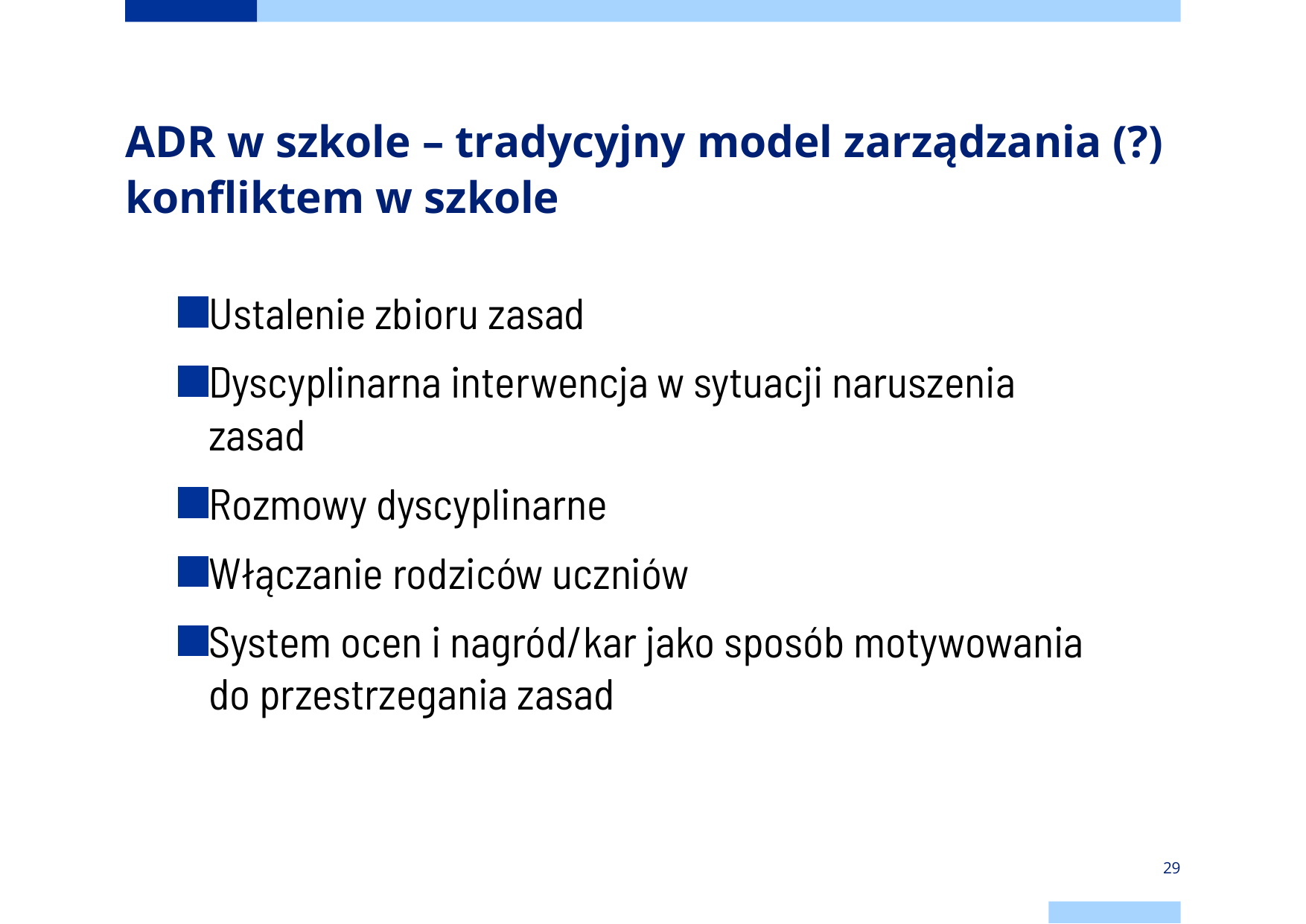

# ADR w szkole – tradycyjny model zarządzania (?) konfliktem w szkole
Ustalenie zbioru zasad
Dyscyplinarna interwencja w sytuacji naruszenia zasad
Rozmowy dyscyplinarne
Włączanie rodziców uczniów
System ocen i nagród/kar jako sposób motywowania do przestrzegania zasad

29